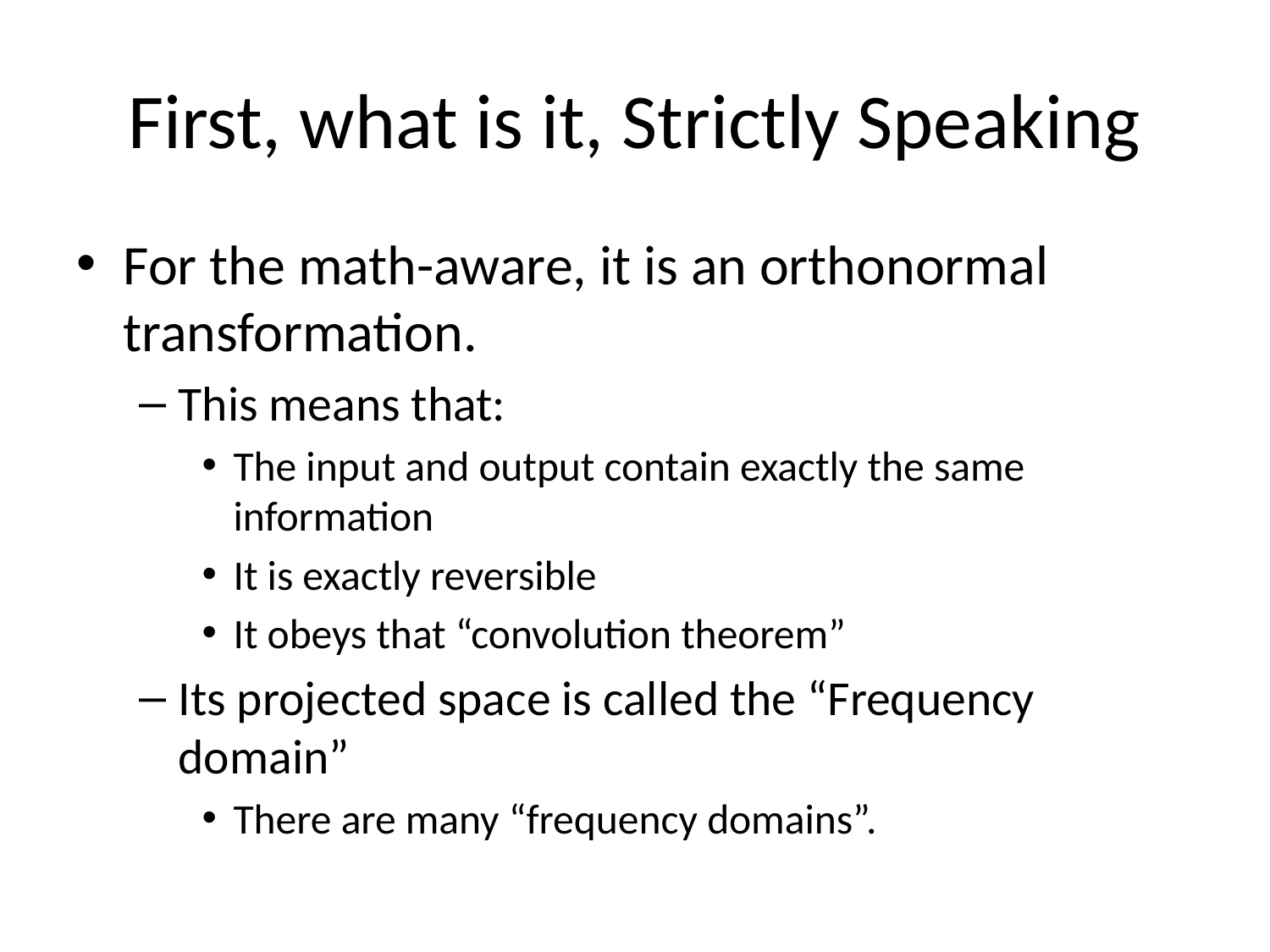

# First, what is it, Strictly Speaking
For the math-aware, it is an orthonormal transformation.
This means that:
The input and output contain exactly the same information
It is exactly reversible
It obeys that “convolution theorem”
Its projected space is called the “Frequency domain”
There are many “frequency domains”.